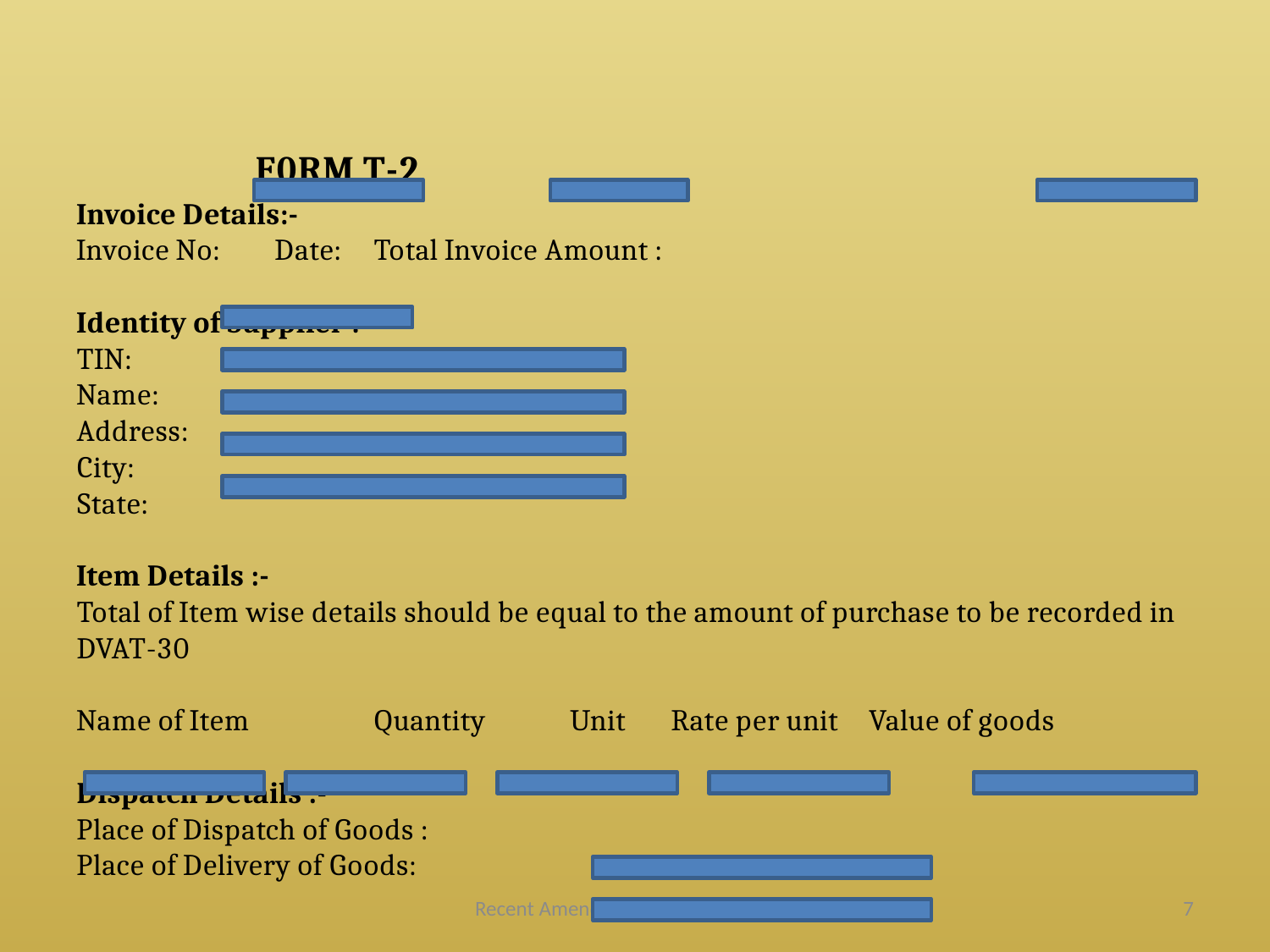

# F0RM T-2 Invoice Details:- Invoice No: 		Date: 		Total Invoice Amount : Identity of Supplier :- TIN: Name: Address: City: State: Item Details :- Total of Item wise details should be equal to the amount of purchase to be recorded in DVAT-30 Name of Item    	Quantity             Unit 	Rate per unit 	Value of goods Dispatch Details :- Place of Dispatch of Goods : Place of Delivery of Goods:

Recent Amendments l  Delhi VAT
7